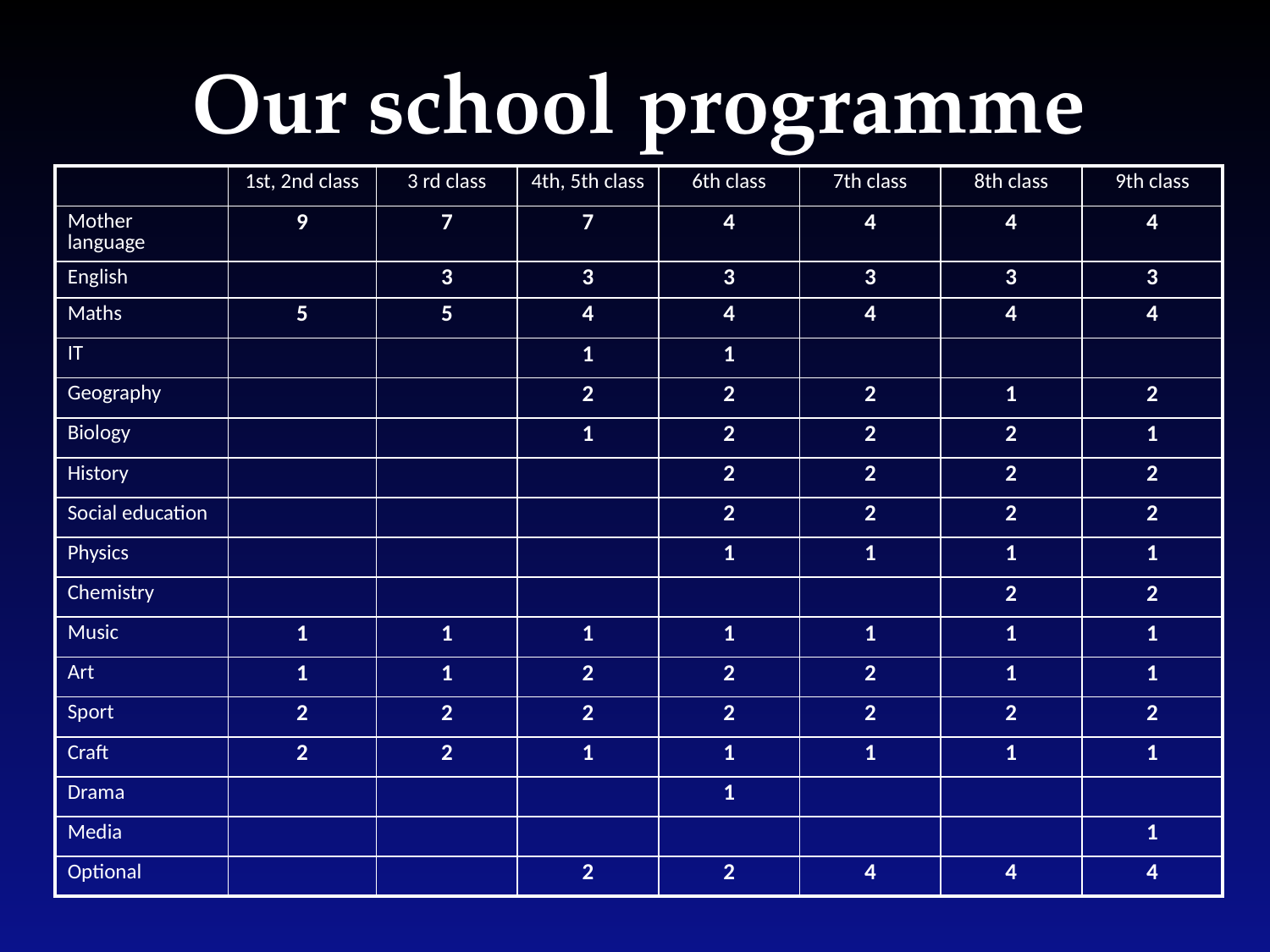

Our school programme
|  | 1st, 2nd class | 3 rd class | 4th, 5th class | 6th class | 7th class | 8th class | 9th class |
| --- | --- | --- | --- | --- | --- | --- | --- |
| Mother language | 9 | 7 | 7 | 4 | 4 | 4 | 4 |
| English |  | 3 | 3 | 3 | 3 | 3 | 3 |
| Maths | 5 | 5 | 4 | 4 | 4 | 4 | 4 |
| IT |  |  | 1 | 1 |  |  |  |
| Geography |  |  | 2 | 2 | 2 | 1 | 2 |
| Biology |  |  | 1 | 2 | 2 | 2 | 1 |
| History |  |  |  | 2 | 2 | 2 | 2 |
| Social education |  |  |  | 2 | 2 | 2 | 2 |
| Physics |  |  |  | 1 | 1 | 1 | 1 |
| Chemistry |  |  |  |  |  | 2 | 2 |
| Music | 1 | 1 | 1 | 1 | 1 | 1 | 1 |
| Art | 1 | 1 | 2 | 2 | 2 | 1 | 1 |
| Sport | 2 | 2 | 2 | 2 | 2 | 2 | 2 |
| Craft | 2 | 2 | 1 | 1 | 1 | 1 | 1 |
| Drama |  |  |  | 1 |  |  |  |
| Media |  |  |  |  |  |  | 1 |
| Optional |  |  | 2 | 2 | 4 | 4 | 4 |